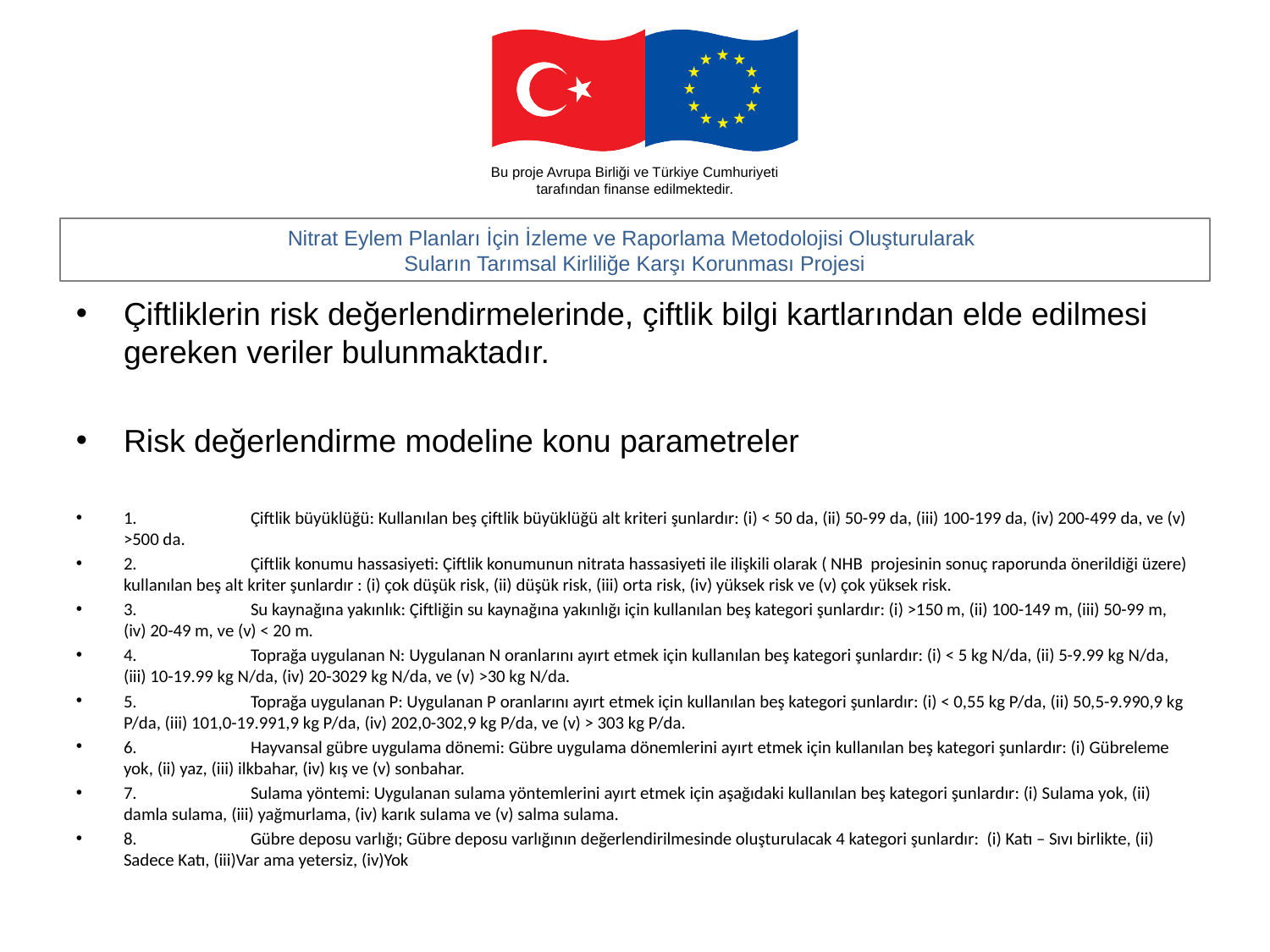

Çiftliklerin risk değerlendirmelerinde, çiftlik bilgi kartlarından elde edilmesi gereken veriler bulunmaktadır.

Risk değerlendirme modeline konu parametreler

1.	Çiftlik büyüklüğü: Kullanılan beş çiftlik büyüklüğü alt kriteri şunlardır: (i) < 50 da, (ii) 50-99 da, (iii) 100-199 da, (iv) 200-499 da, ve (v) >500 da.
2.	Çiftlik konumu hassasiyeti: Çiftlik konumunun nitrata hassasiyeti ile ilişkili olarak ( NHB  projesinin sonuç raporunda önerildiği üzere) kullanılan beş alt kriter şunlardır : (i) çok düşük risk, (ii) düşük risk, (iii) orta risk, (iv) yüksek risk ve (v) çok yüksek risk.
3.	Su kaynağına yakınlık: Çiftliğin su kaynağına yakınlığı için kullanılan beş kategori şunlardır: (i) >150 m, (ii) 100-149 m, (iii) 50-99 m, (iv) 20-49 m, ve (v) < 20 m.
4.	Toprağa uygulanan N: Uygulanan N oranlarını ayırt etmek için kullanılan beş kategori şunlardır: (i) < 5 kg N/da, (ii) 5-9.99 kg N/da, (iii) 10-19.99 kg N/da, (iv) 20-3029 kg N/da, ve (v) >30 kg N/da.
5.	Toprağa uygulanan P: Uygulanan P oranlarını ayırt etmek için kullanılan beş kategori şunlardır: (i) < 0,55 kg P/da, (ii) 50,5-9.990,9 kg P/da, (iii) 101,0-19.991,9 kg P/da, (iv) 202,0-302,9 kg P/da, ve (v) > 303 kg P/da.
6.	Hayvansal gübre uygulama dönemi: Gübre uygulama dönemlerini ayırt etmek için kullanılan beş kategori şunlardır: (i) Gübreleme yok, (ii) yaz, (iii) ilkbahar, (iv) kış ve (v) sonbahar.
7.	Sulama yöntemi: Uygulanan sulama yöntemlerini ayırt etmek için aşağıdaki kullanılan beş kategori şunlardır: (i) Sulama yok, (ii) damla sulama, (iii) yağmurlama, (iv) karık sulama ve (v) salma sulama.
8.	Gübre deposu varlığı; Gübre deposu varlığının değerlendirilmesinde oluşturulacak 4 kategori şunlardır:  (i) Katı – Sıvı birlikte, (ii) Sadece Katı, (iii)Var ama yetersiz, (iv)Yok